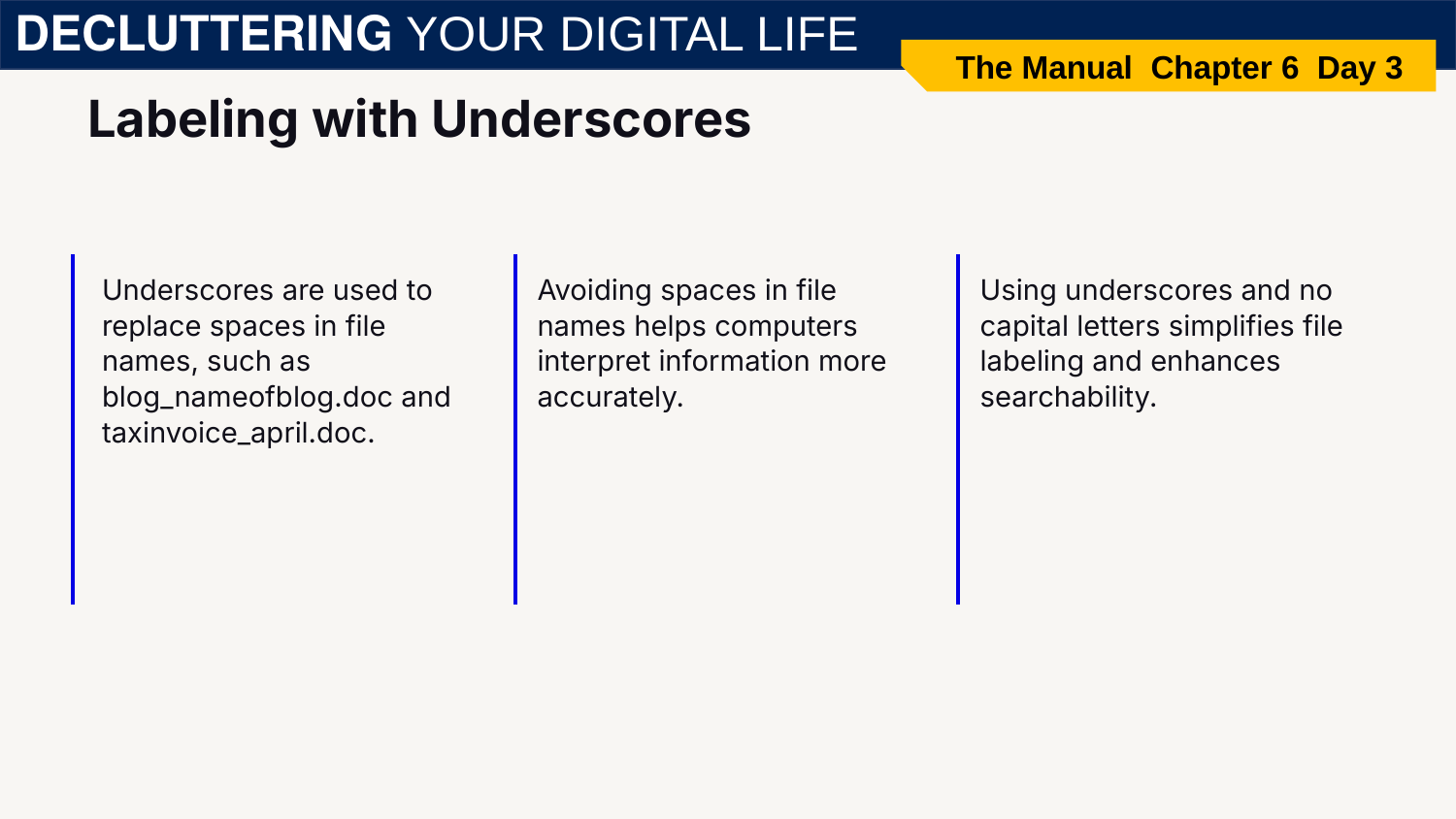

DECLUTTERING YOUR DIGITAL LIFE
The Manual  Chapter 6  Day 3

# Labeling with Underscores
Underscores are used to replace spaces in file names, such as blog_nameofblog.doc and taxinvoice_april.doc.
Avoiding spaces in file names helps computers interpret information more accurately.
Using underscores and no capital letters simplifies file labeling and enhances searchability.